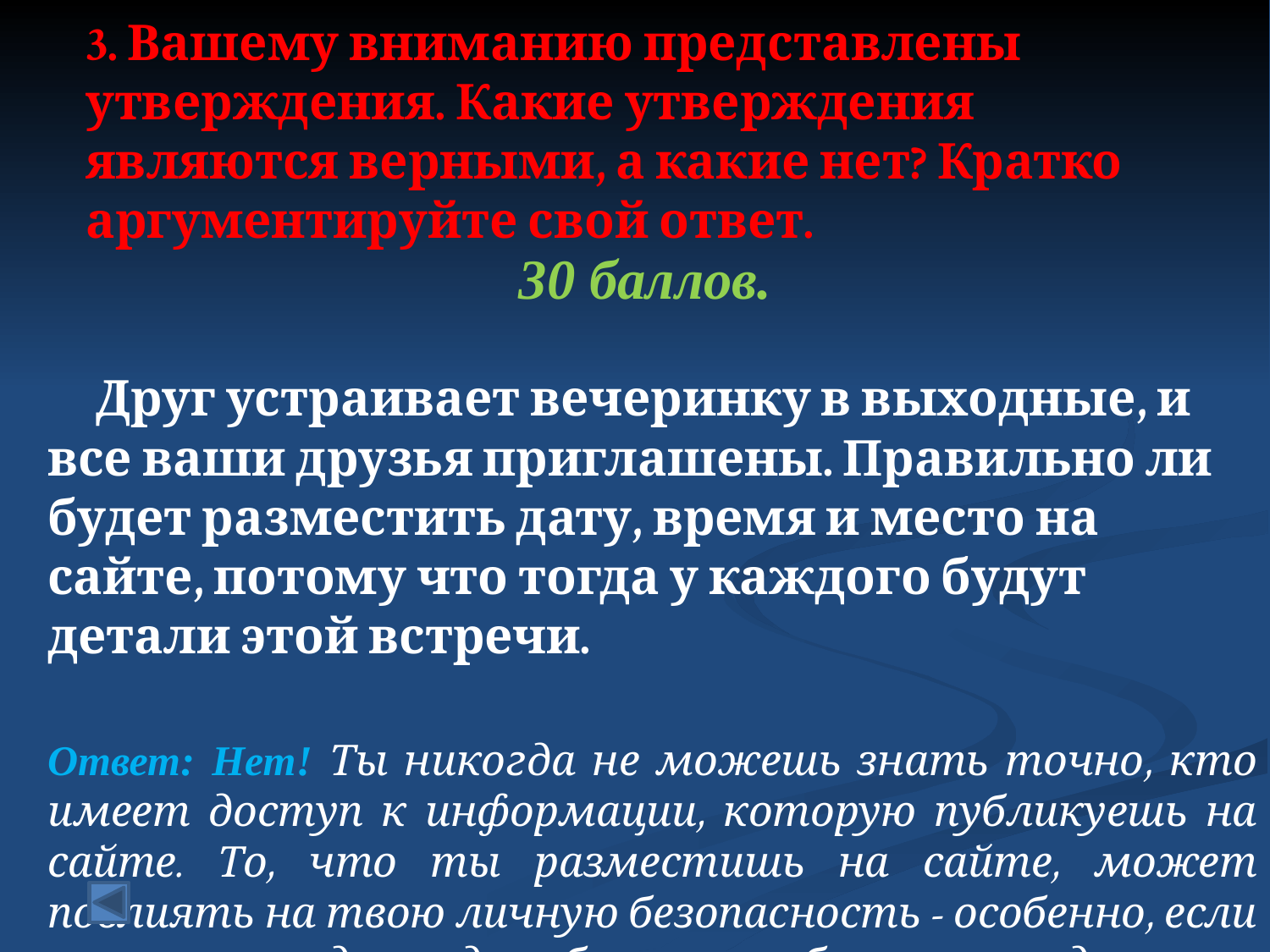

#
3. Вашему вниманию представлены  утверждения. Какие утверждения являются верными, а какие нет? Кратко аргументируйте свой ответ.
30 баллов.

    Друг устраивает вечеринку в выходные, и все ваши друзья приглашены. Правильно ли будет разместить дату, время и место на сайте, потому что тогда у каждого будут детали этой встречи.

Ответ: Нет! Ты никогда не можешь знать точно, кто имеет доступ к информации, которую публикуешь на сайте. То, что ты разместишь на сайте, может повлиять на твою личную безопасность - особенно, если говоришь людям, где собираешься быть в определенное время.